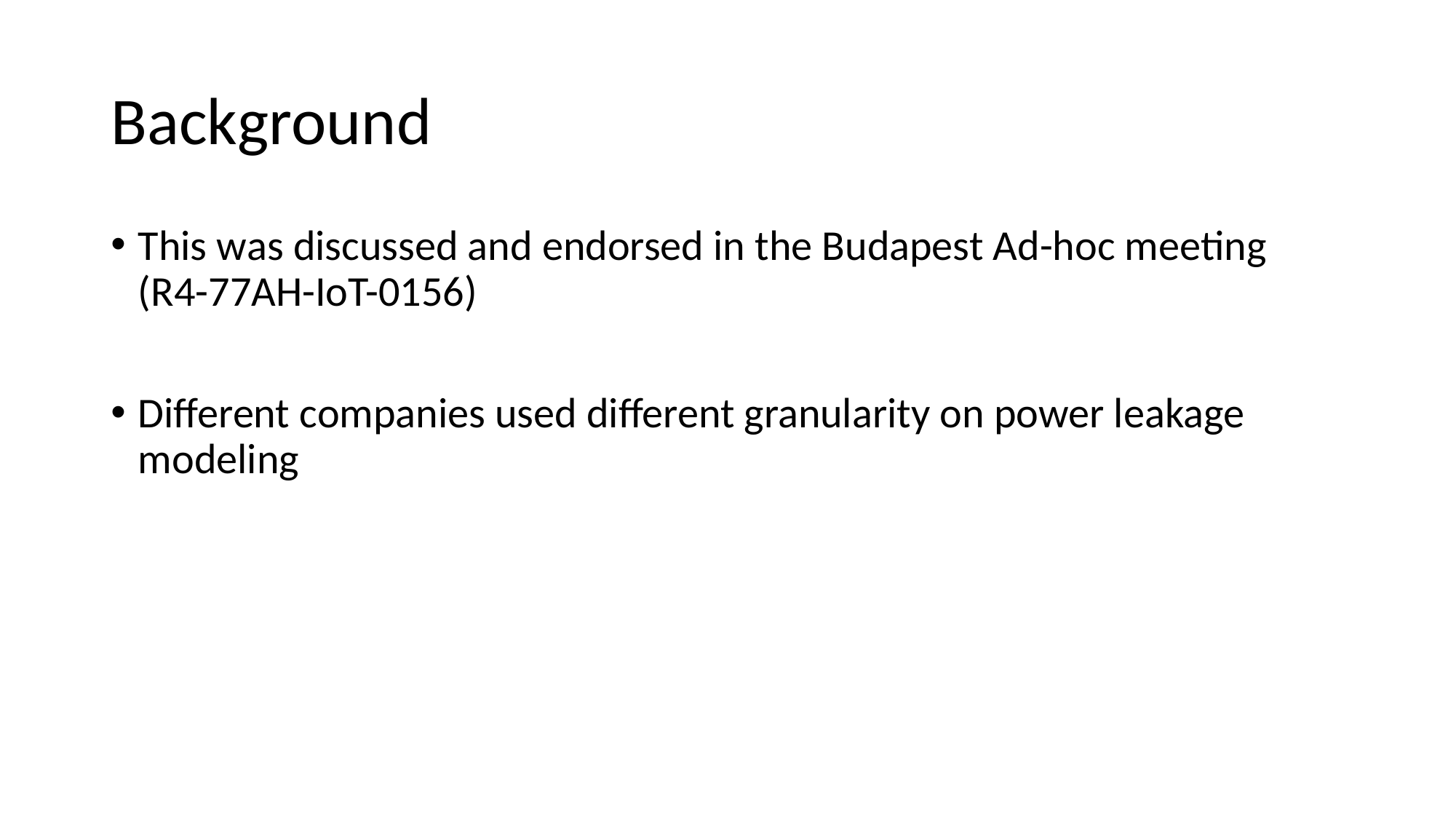

# Background
This was discussed and endorsed in the Budapest Ad-hoc meeting (R4-77AH-IoT-0156)

Different companies used different granularity on power leakage modeling